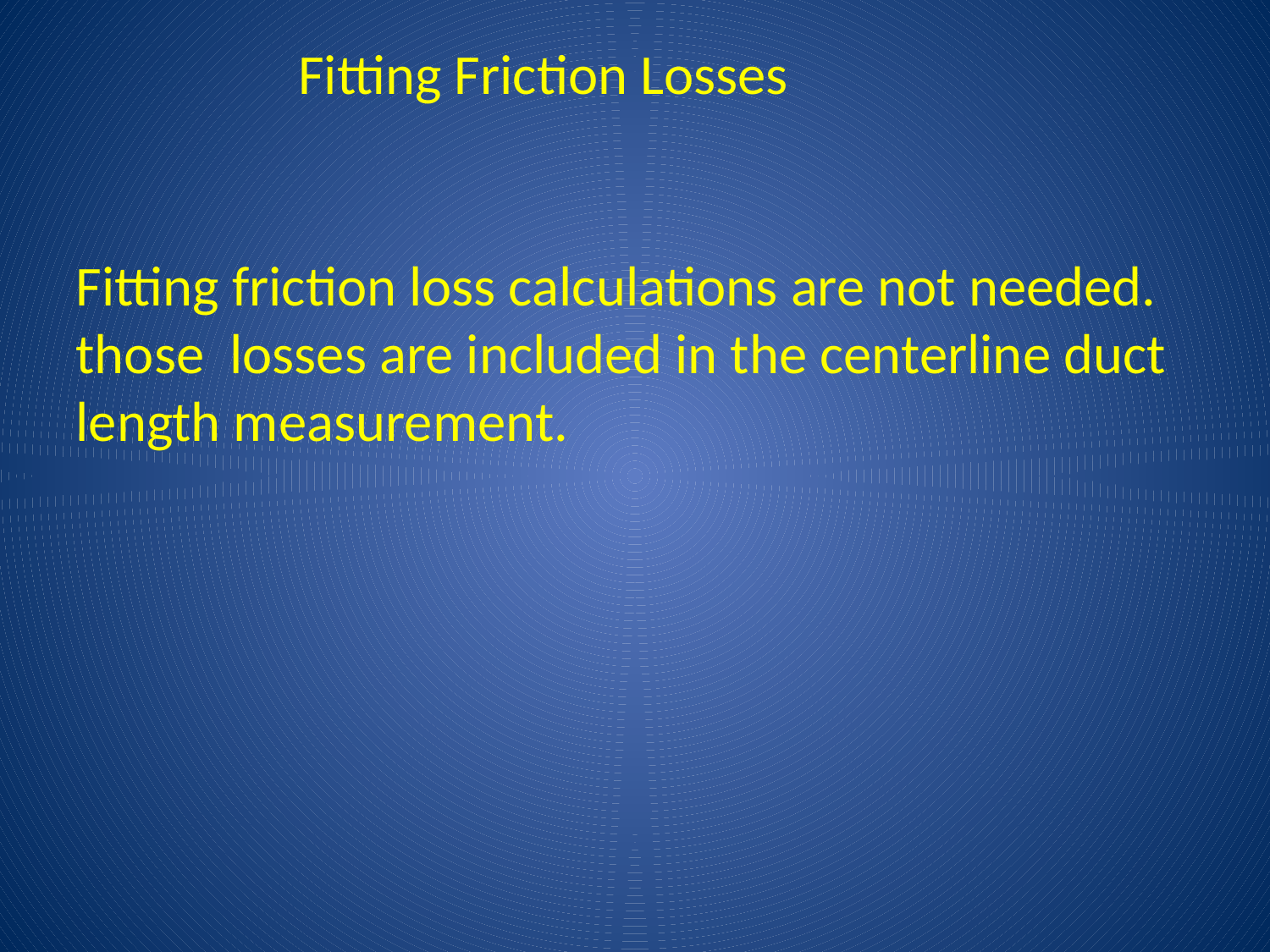

Fitting Friction Losses
Fitting friction loss calculations are not needed.  those  losses are included in the centerline duct  length measurement.